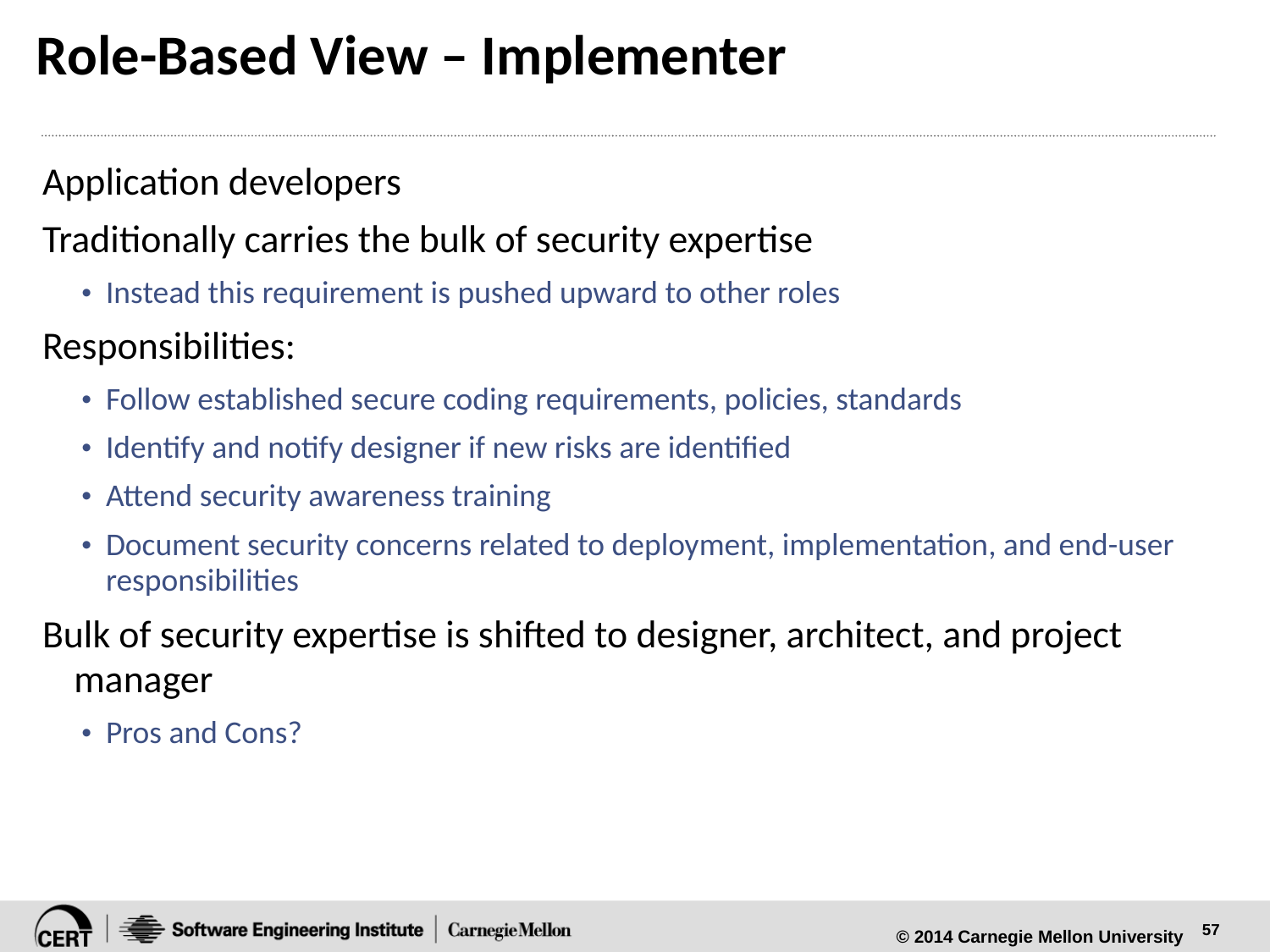

# Role-Based View – Implementer
Application developers
Traditionally carries the bulk of security expertise
Instead this requirement is pushed upward to other roles
Responsibilities:
Follow established secure coding requirements, policies, standards
Identify and notify designer if new risks are identified
Attend security awareness training
Document security concerns related to deployment, implementation, and end-user responsibilities
Bulk of security expertise is shifted to designer, architect, and project manager
Pros and Cons?